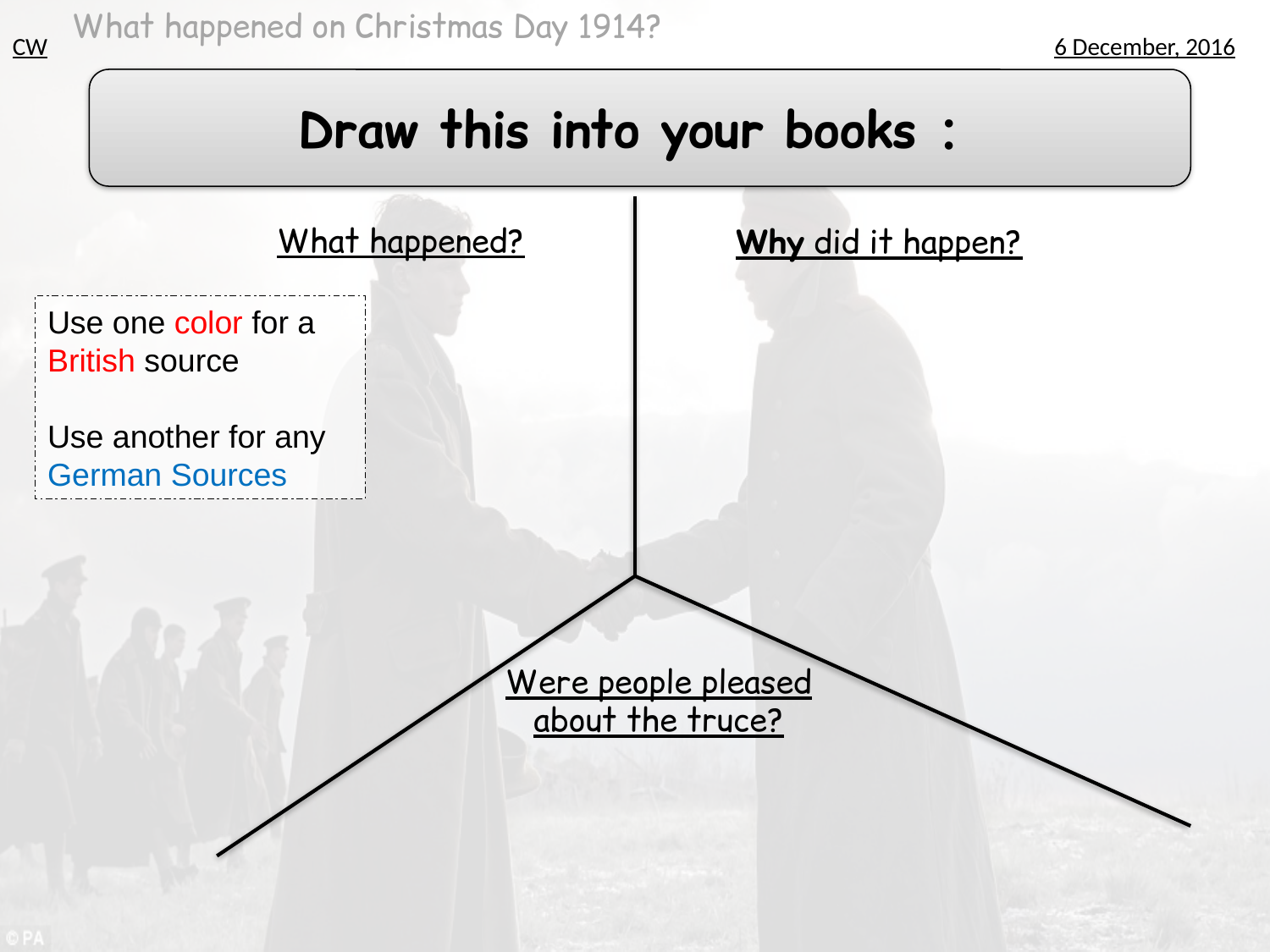

What happened on Christmas Day 1914?
CW
6 December, 2016
Draw this into your books :
What happened?
Why did it happen?
Use one color for a British source

Use another for any German Sources
Were people pleased about the truce?